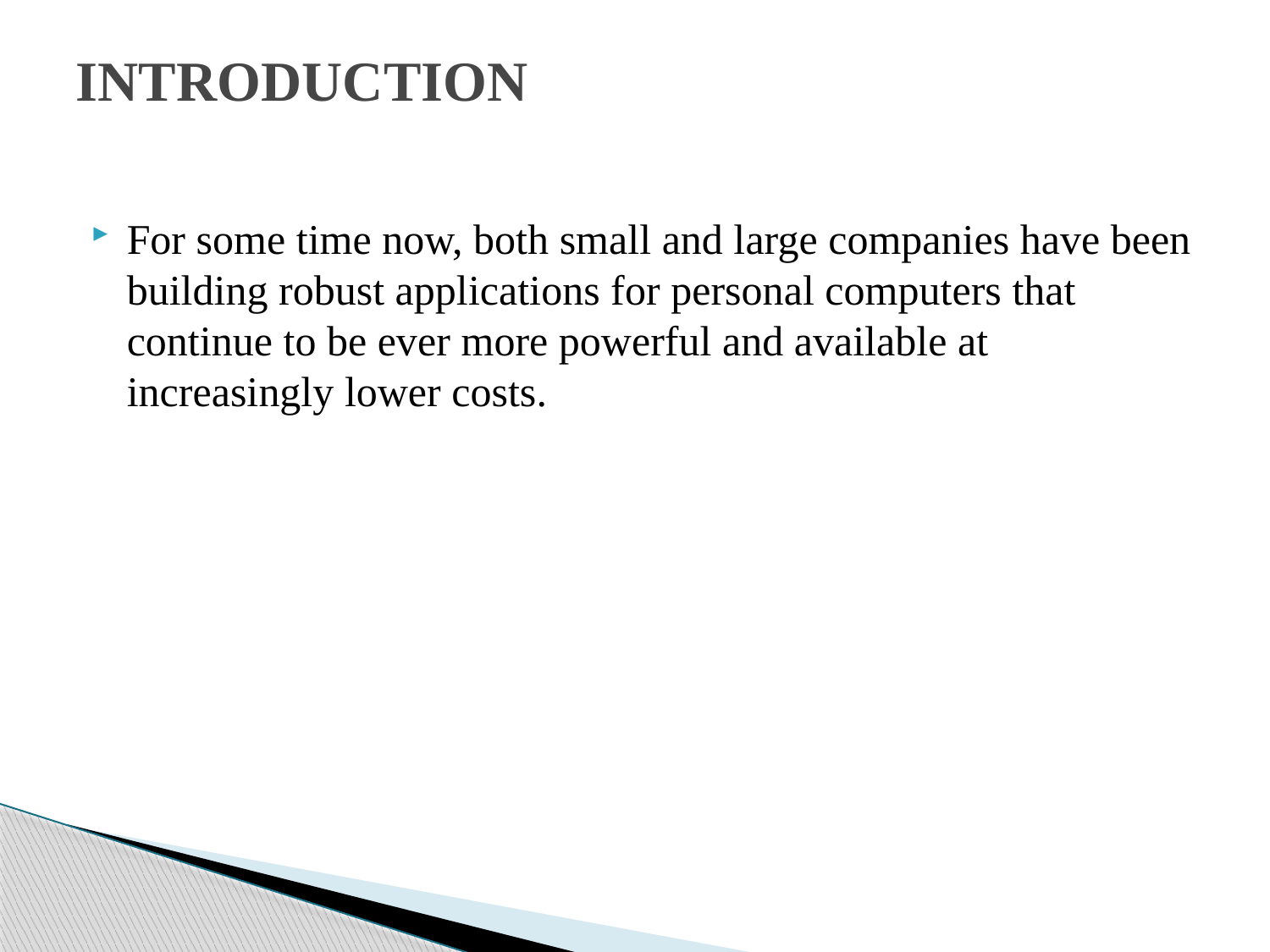

# INTRODUCTION
For some time now, both small and large companies have been building robust applications for personal computers that continue to be ever more powerful and available at increasingly lower costs.